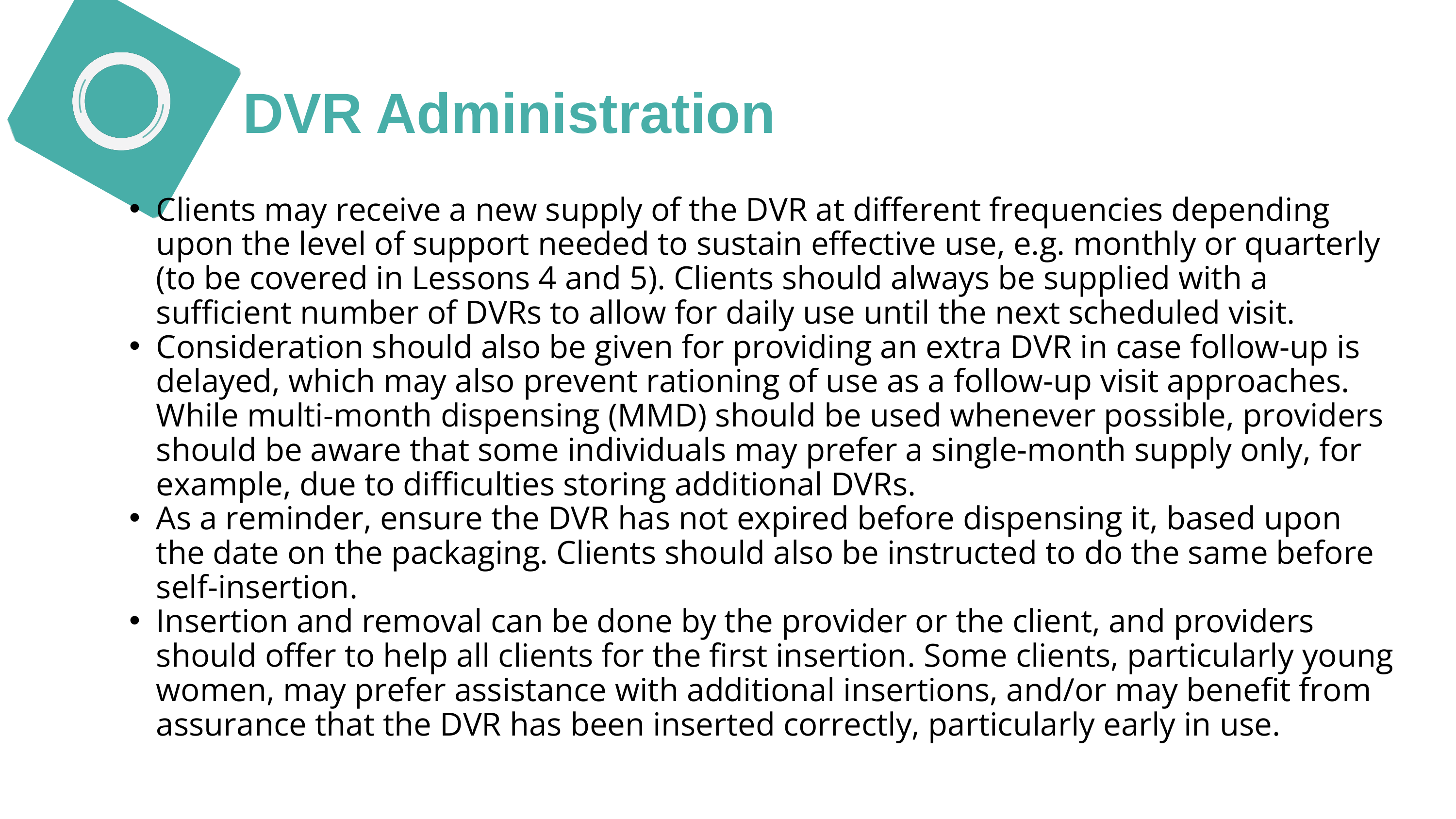

DVR Administration
Clients may receive a new supply of the DVR at different frequencies depending upon the level of support needed to sustain effective use, e.g. monthly or quarterly (to be covered in Lessons 4 and 5). Clients should always be supplied with a sufficient number of DVRs to allow for daily use until the next scheduled visit.
Consideration should also be given for providing an extra DVR in case follow-up is delayed, which may also prevent rationing of use as a follow-up visit approaches. While multi-month dispensing (MMD) should be used whenever possible, providers should be aware that some individuals may prefer a single-month supply only, for example, due to difficulties storing additional DVRs.
As a reminder, ensure the DVR has not expired before dispensing it, based upon the date on the packaging. Clients should also be instructed to do the same before self-insertion.
Insertion and removal can be done by the provider or the client, and providers should offer to help all clients for the first insertion. Some clients, particularly young women, may prefer assistance with additional insertions, and/or may benefit from assurance that the DVR has been inserted correctly, particularly early in use.